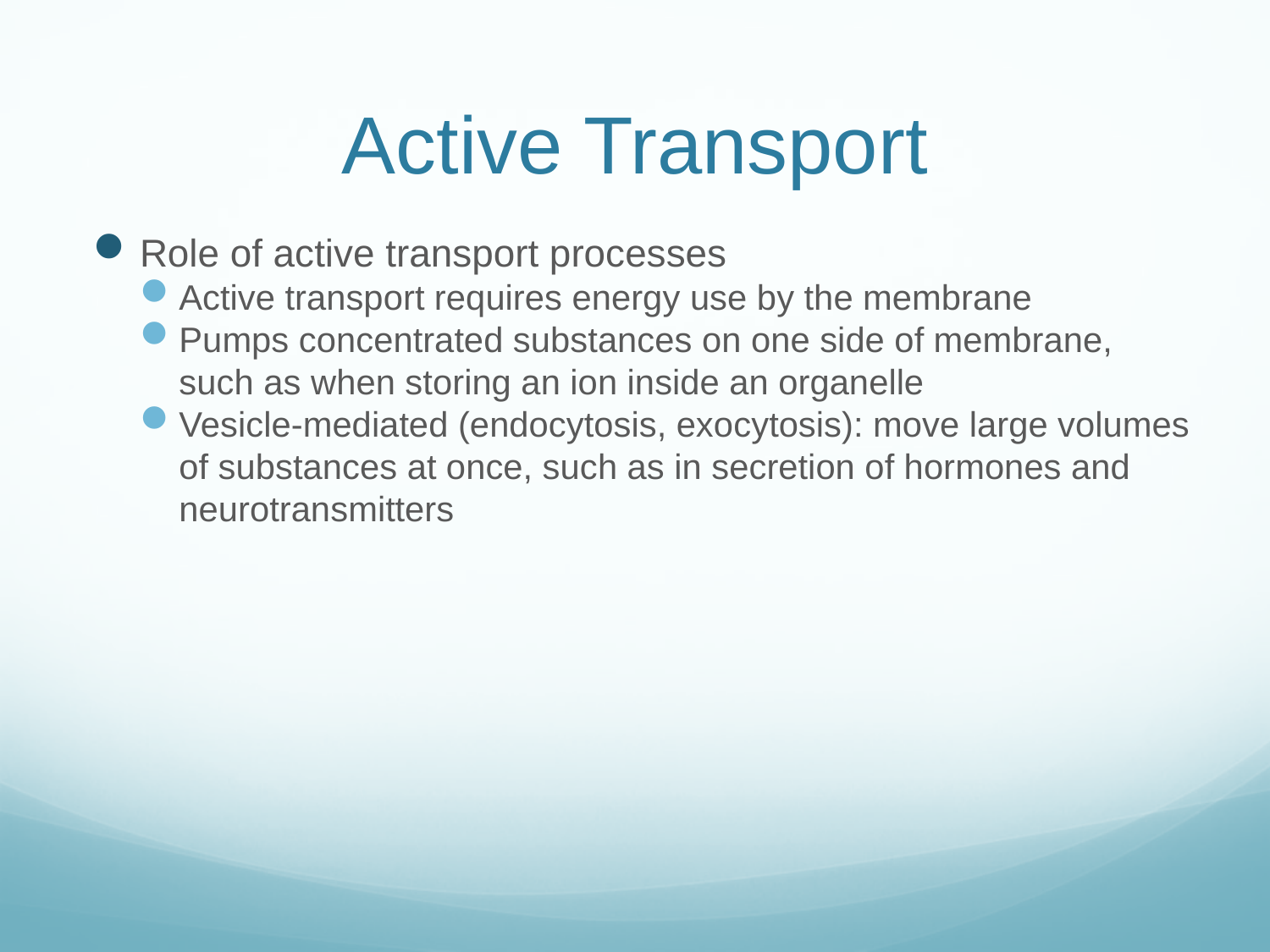

# Active Transport
Role of active transport processes
Active transport requires energy use by the membrane
Pumps concentrated substances on one side of membrane, such as when storing an ion inside an organelle
Vesicle-mediated (endocytosis, exocytosis): move large volumes of substances at once, such as in secretion of hormones and neurotransmitters